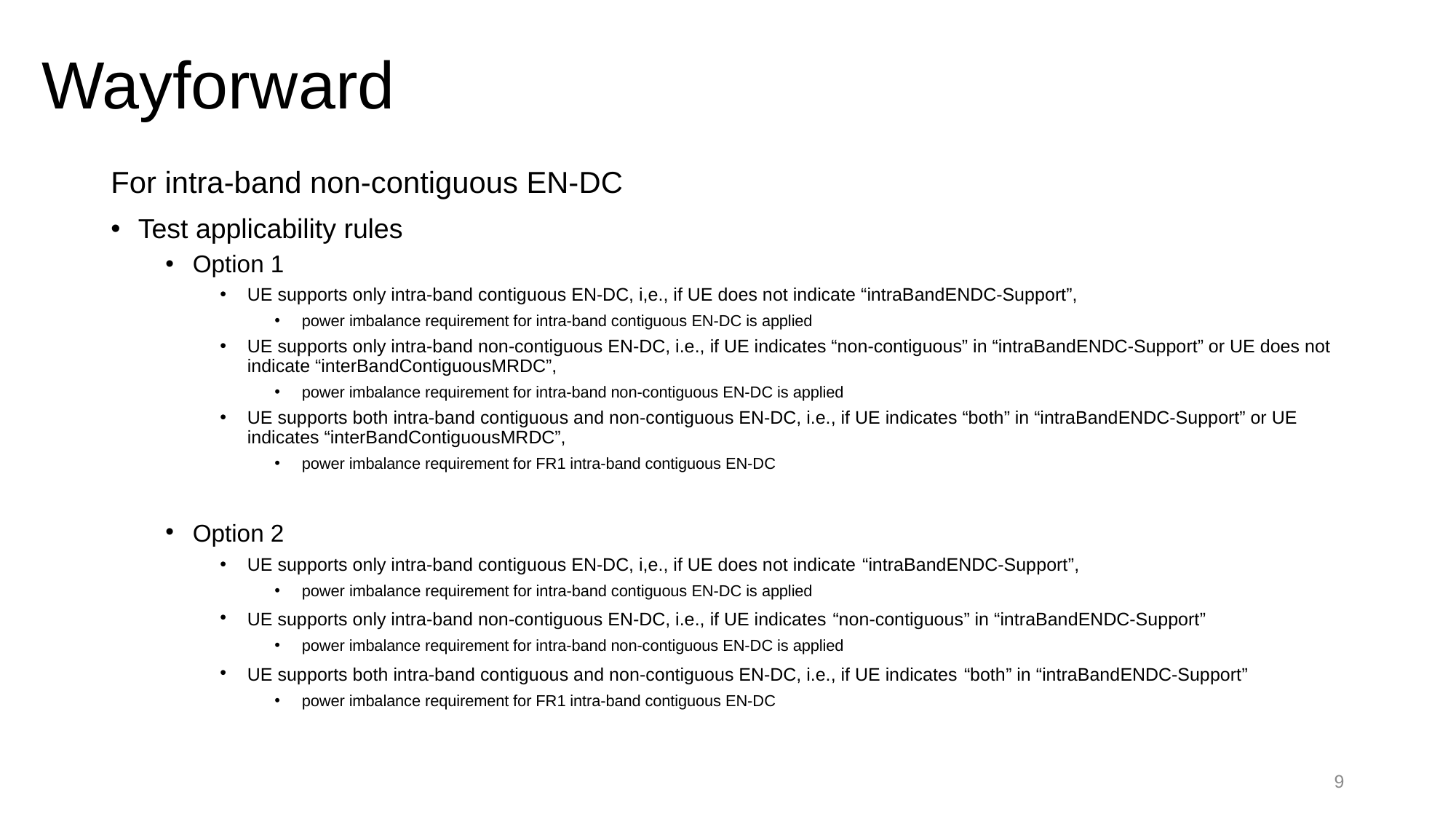

# Wayforward
For intra-band non-contiguous EN-DC
Test applicability rules
Option 1
UE supports only intra-band contiguous EN-DC, i,e., if UE does not indicate “intraBandENDC-Support”,
power imbalance requirement for intra-band contiguous EN-DC is applied
UE supports only intra-band non-contiguous EN-DC, i.e., if UE indicates “non-contiguous” in “intraBandENDC-Support” or UE does not indicate “interBandContiguousMRDC”,
power imbalance requirement for intra-band non-contiguous EN-DC is applied
UE supports both intra-band contiguous and non-contiguous EN-DC, i.e., if UE indicates “both” in “intraBandENDC-Support” or UE indicates “interBandContiguousMRDC”,
power imbalance requirement for FR1 intra-band contiguous EN-DC

Option 2
UE supports only intra-band contiguous EN-DC, i,e., if UE does not indicate “intraBandENDC-Support”,
power imbalance requirement for intra-band contiguous EN-DC is applied
UE supports only intra-band non-contiguous EN-DC, i.e., if UE indicates “non-contiguous” in “intraBandENDC-Support”
power imbalance requirement for intra-band non-contiguous EN-DC is applied
UE supports both intra-band contiguous and non-contiguous EN-DC, i.e., if UE indicates “both” in “intraBandENDC-Support”
power imbalance requirement for FR1 intra-band contiguous EN-DC

9